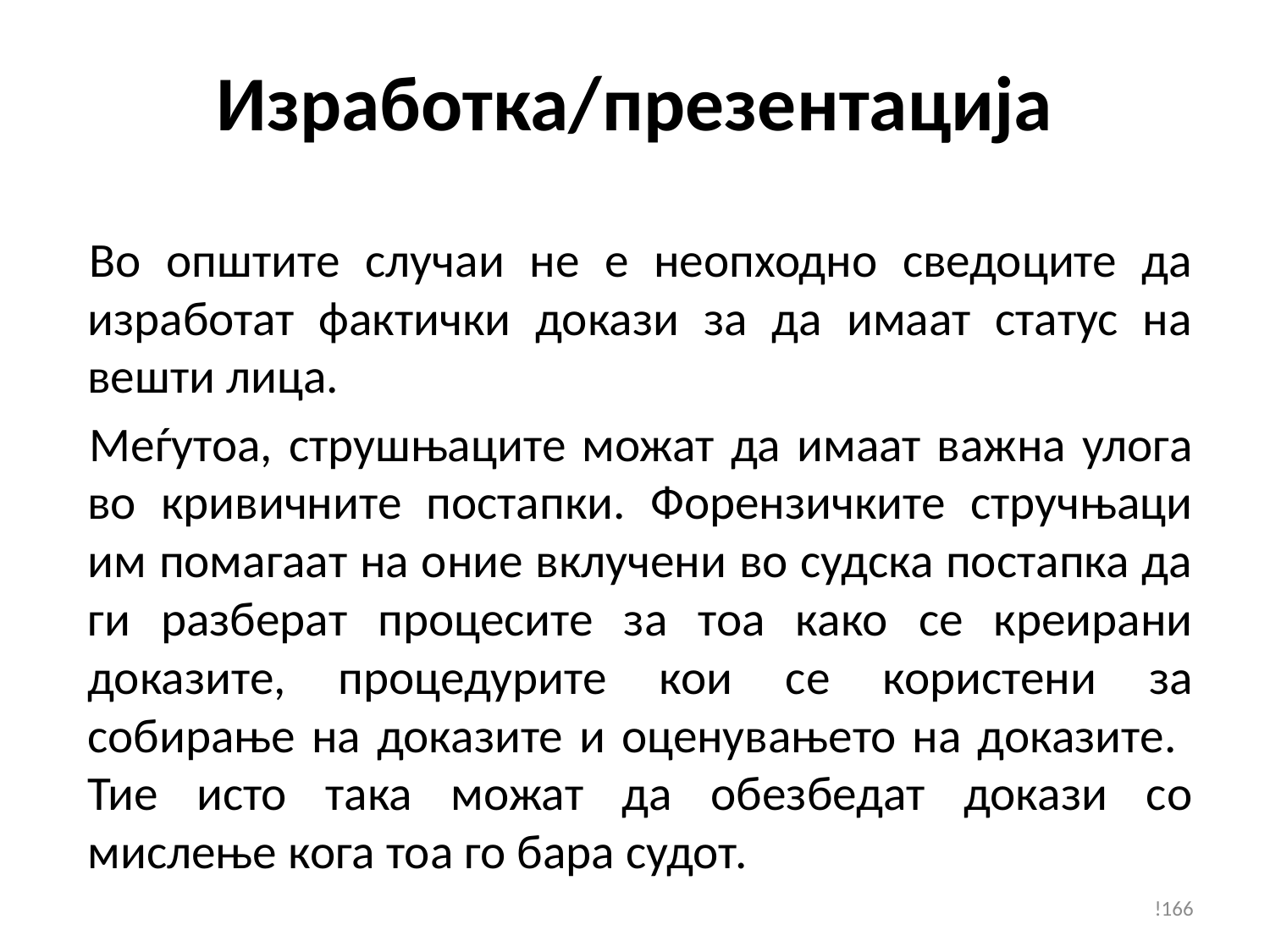

# Изработка/презентација
Во општите случаи не е неопходно сведоците да изработат фактички докази за да имаат статус на вешти лица.
Меѓутоа, струшњаците можат да имаат важна улога во кривичните постапки. Форензичките стручњаци им помагаат на оние вклучени во судска постапка да ги разберат процесите за тоа како се креирани доказите, процедурите кои се користени за собирање на доказите и оценувањето на доказите.  Тие исто така можат да обезбедат докази со мислење кога тоа го бара судот.

!166